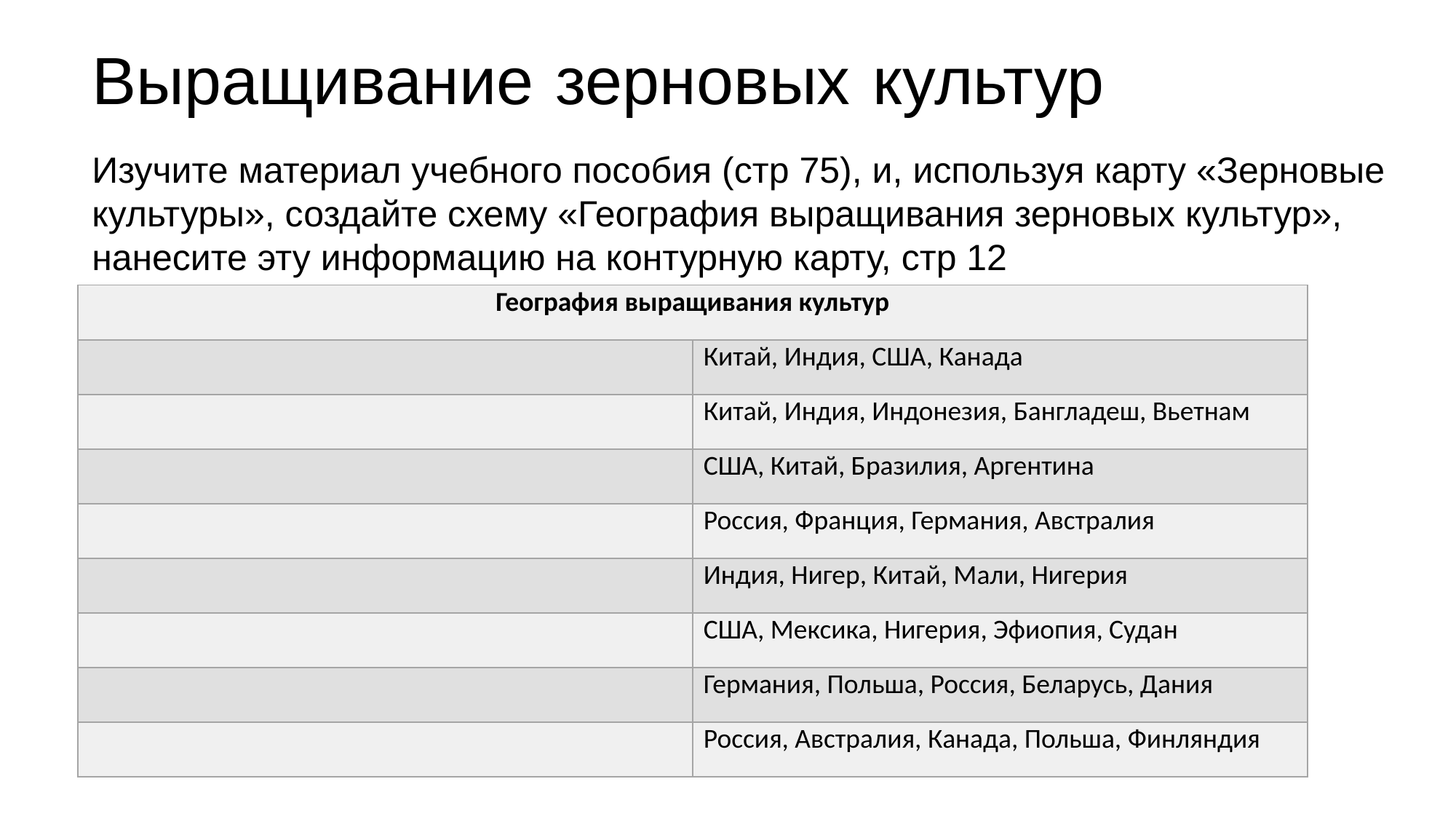

Выращивание зерновых культур
Изучите материал учебного пособия (стр 75), и, используя карту «Зерновые культуры», создайте схему «География выращивания зерновых культур», нанесите эту информацию на контурную карту, стр 12
| География выращивания культур |  |
| --- | --- |
|  | Китай, Индия, США, Канада |
|  | Китай, Индия, Индонезия, Бангладеш, Вьетнам |
|  | США, Китай, Бразилия, Аргентина |
|  | Россия, Франция, Германия, Австралия |
|  | Индия, Нигер, Китай, Мали, Нигерия |
|  | США, Мексика, Нигерия, Эфиопия, Судан |
|  | Германия, Польша, Россия, Беларусь, Дания |
|  | Россия, Австралия, Канада, Польша, Финляндия |